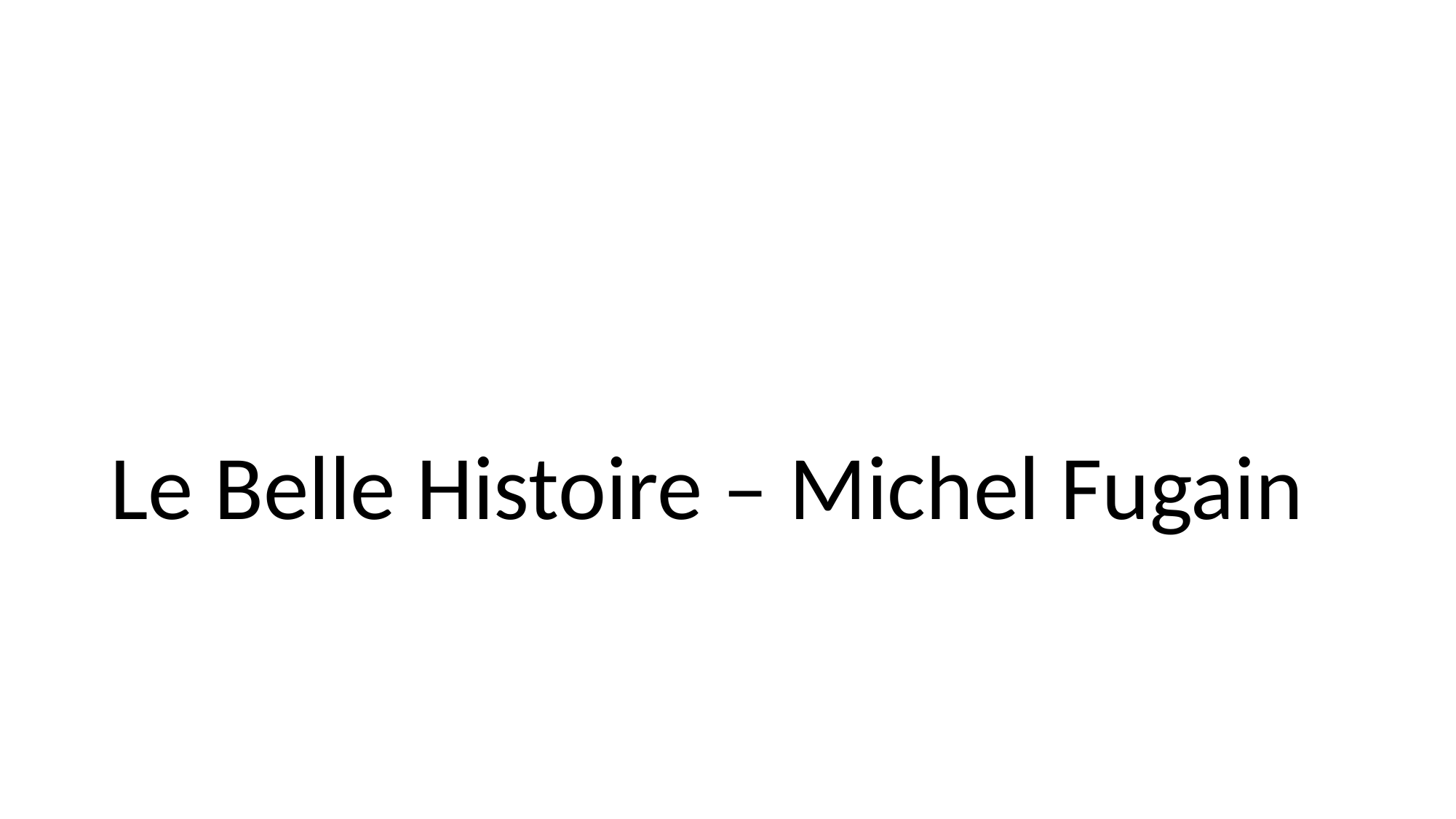

# Le Belle Histoire – Michel Fugain